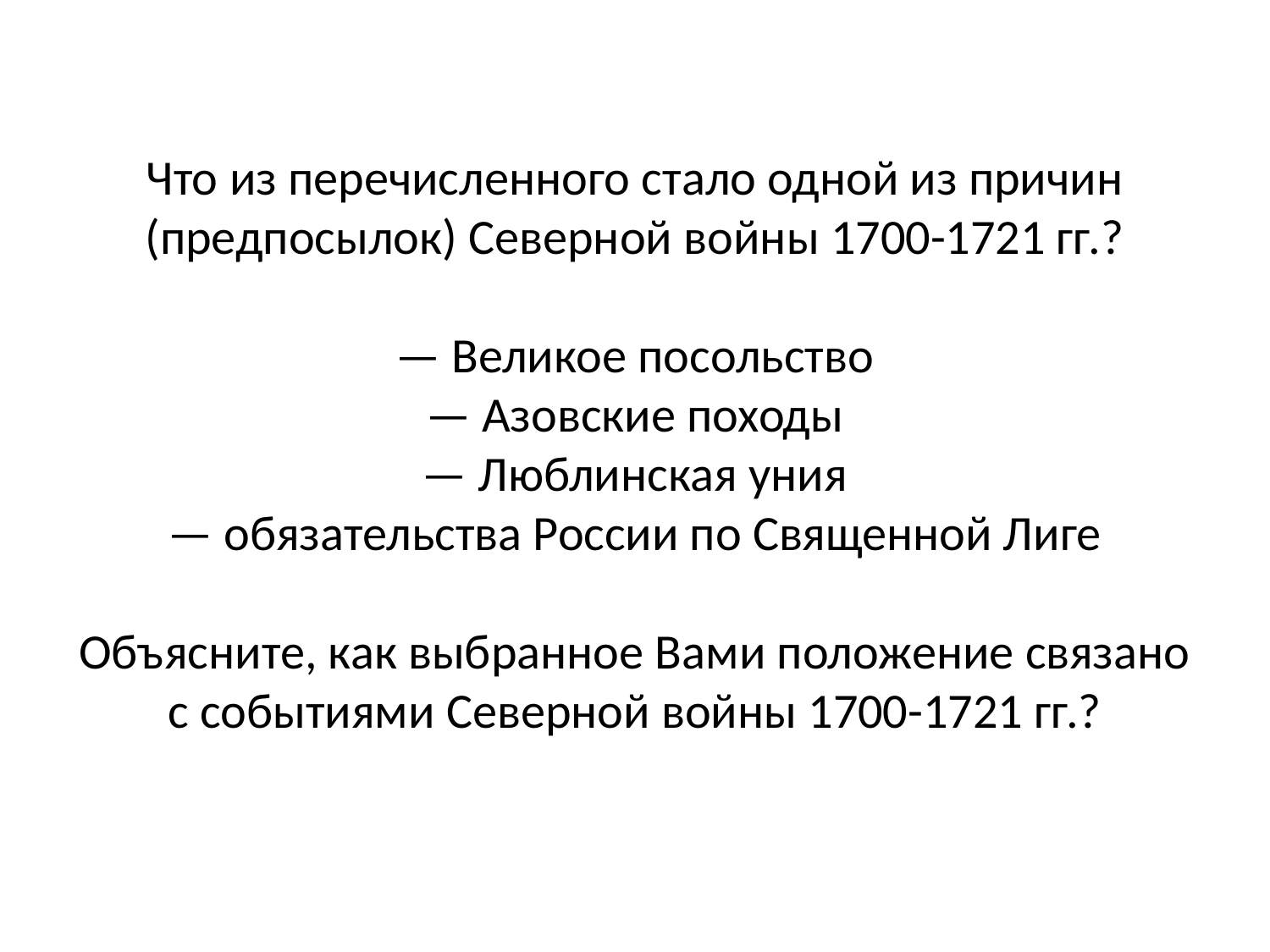

# Что из перечисленного стало одной из причин (предпосылок) Северной войны 1700-1721 гг.? — Великое посольство — Азовские походы — Люблинская уния — обязательства России по Священной Лиге Объясните, как выбранное Вами положение связано с событиями Северной войны 1700-1721 гг.?